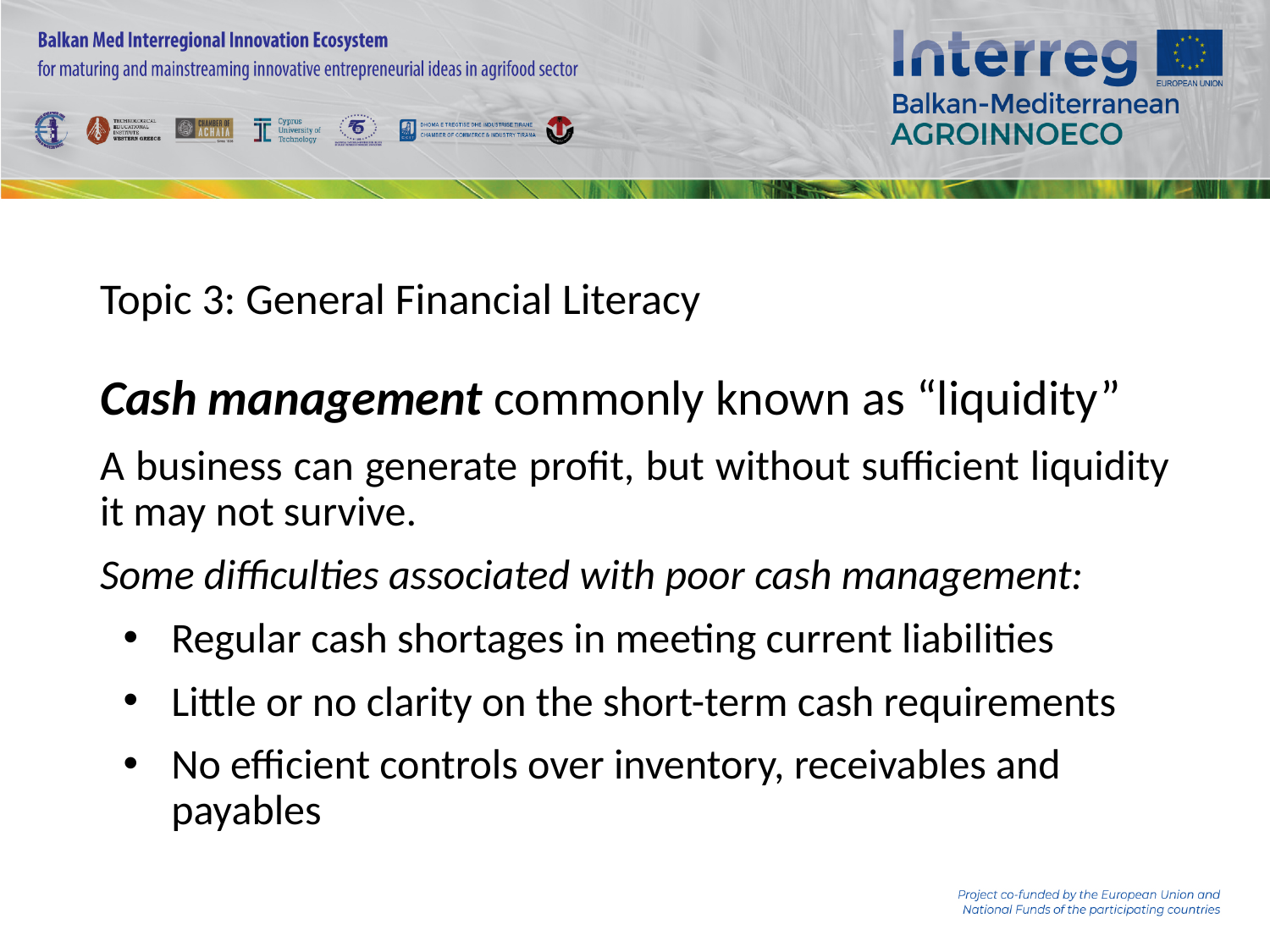

# Topic 3: General Financial Literacy
Cash management commonly known as “liquidity”
A business can generate profit, but without sufficient liquidity it may not survive.
Some difficulties associated with poor cash management:
Regular cash shortages in meeting current liabilities
Little or no clarity on the short-term cash requirements
No efficient controls over inventory, receivables and payables